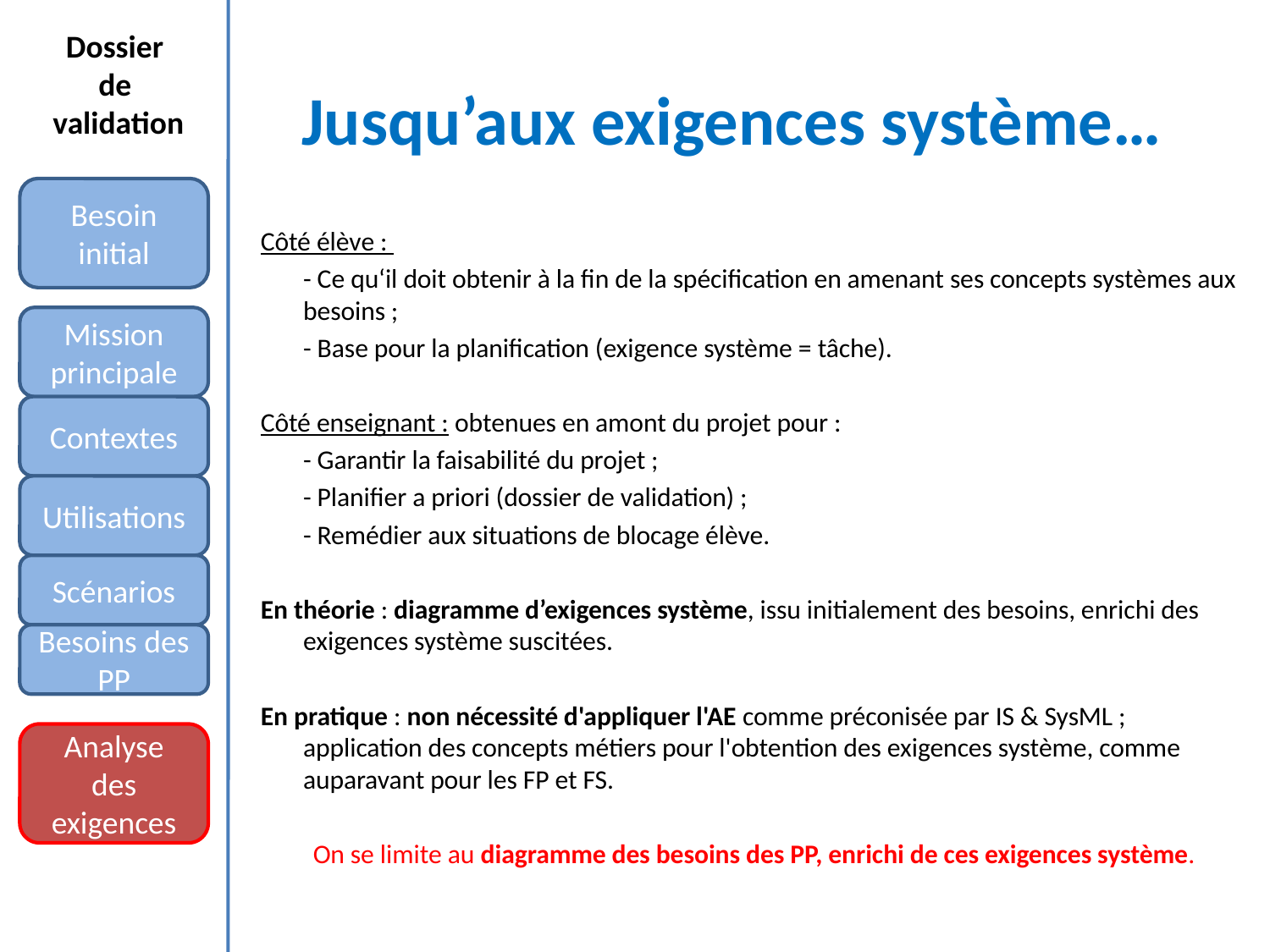

Dossier
de
validation
# Jusqu’aux exigences système…
Besoin initial
Côté élève :
	- Ce qu‘il doit obtenir à la fin de la spécification en amenant ses concepts systèmes aux besoins ;
	- Base pour la planification (exigence système = tâche).

Côté enseignant : obtenues en amont du projet pour :
	- Garantir la faisabilité du projet ;
	- Planifier a priori (dossier de validation) ;
	- Remédier aux situations de blocage élève.

En théorie : diagramme d’exigences système, issu initialement des besoins, enrichi des exigences système suscitées.

En pratique : non nécessité d'appliquer l'AE comme préconisée par IS & SysML ; application des concepts métiers pour l'obtention des exigences système, comme auparavant pour les FP et FS.

On se limite au diagramme des besoins des PP, enrichi de ces exigences système.

Mission principale
Contextes
Utilisations
Scénarios
Besoins des PP
Analyse des exigences